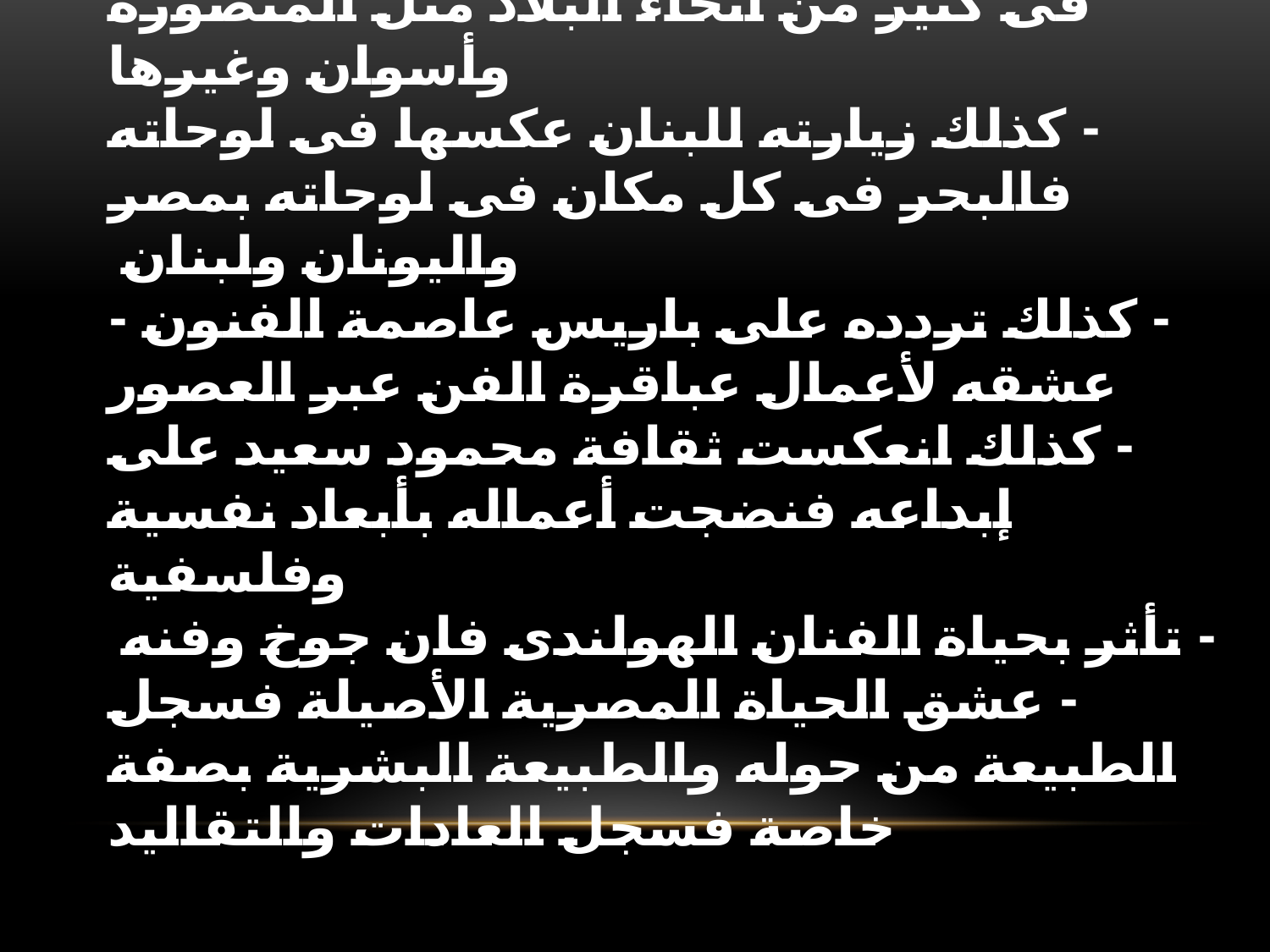

# بيانات أخرى - محمود سعيد من أكثر الفنانين المصريين الذين كتبت عنهم دراسات عن حياته وأعماله المؤثرات التى انعكست على الفنان فكرياً و فنياً - عشقه لمدينة الإسكندرية انعكس على أعماله - كذلك حبه لمنطقة مرسى مطروح برمالها الناصعة البياض تعكس من الضوء ما يكسب لوحاته إشراقة مبهجة - كذلك تجوله فى كثير من أنحاء البلاد مثل المنصورة وأسوان وغيرها - كذلك زيارته للبنان عكسها فى لوحاته فالبحر فى كل مكان فى لوحاته بمصر واليونان ولبنان - كذلك تردده على باريس عاصمة الفنون - عشقه لأعمال عباقرة الفن عبر العصور - كذلك انعكست ثقافة محمود سعيد على إبداعه فنضجت أعماله بأبعاد نفسية وفلسفية - تأثر بحياة الفنان الهولندى فان جوخ وفنه - عشق الحياة المصرية الأصيلة فسجل الطبيعة من حوله والطبيعة البشرية بصفة خاصة فسجل العادات والتقاليد